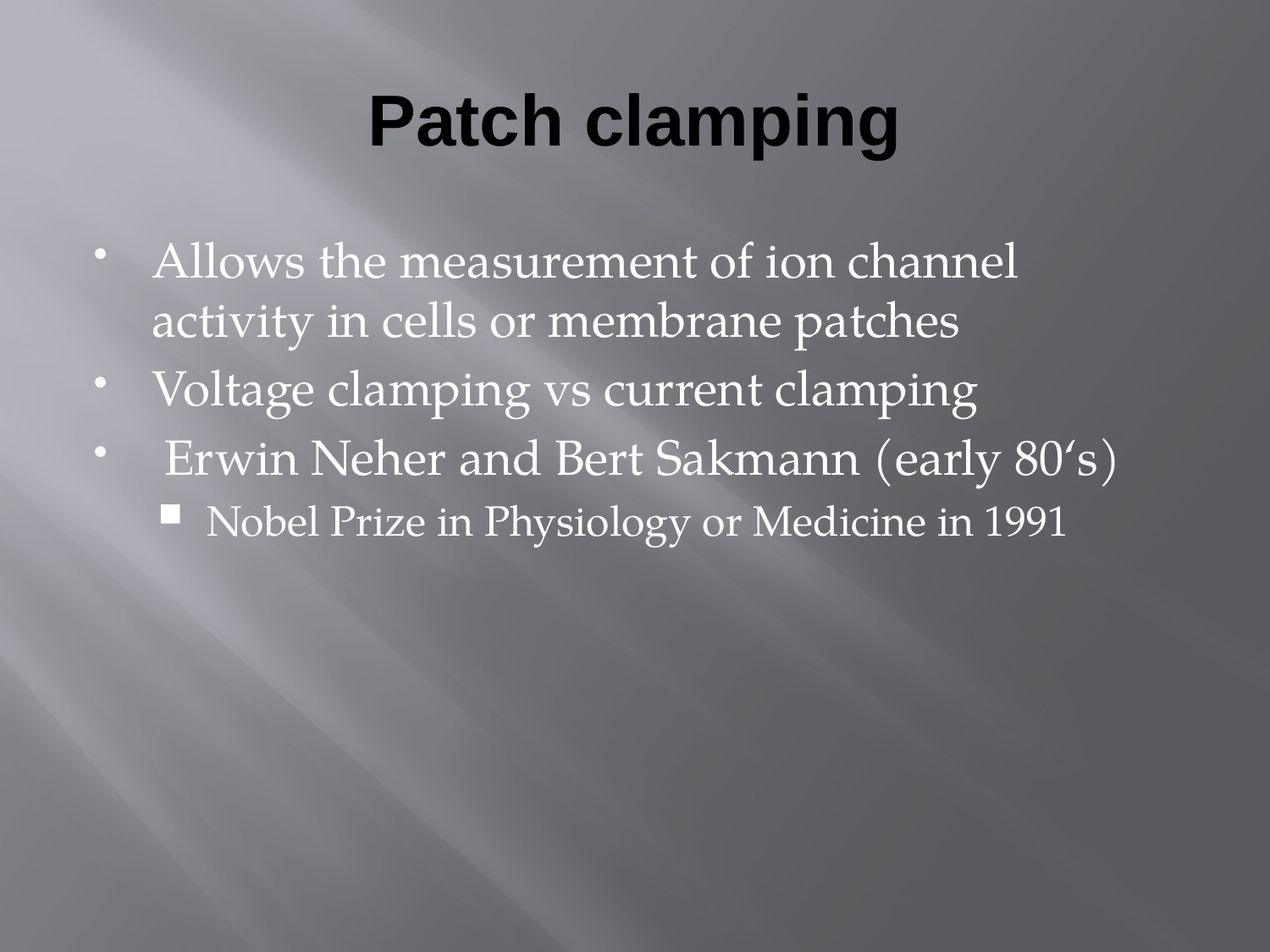

# Patch clamping
Allows the measurement of ion channel activity in cells or membrane patches
Voltage clamping vs current clamping
 Erwin Neher and Bert Sakmann (early 80‘s)
 Nobel Prize in Physiology or Medicine in 1991